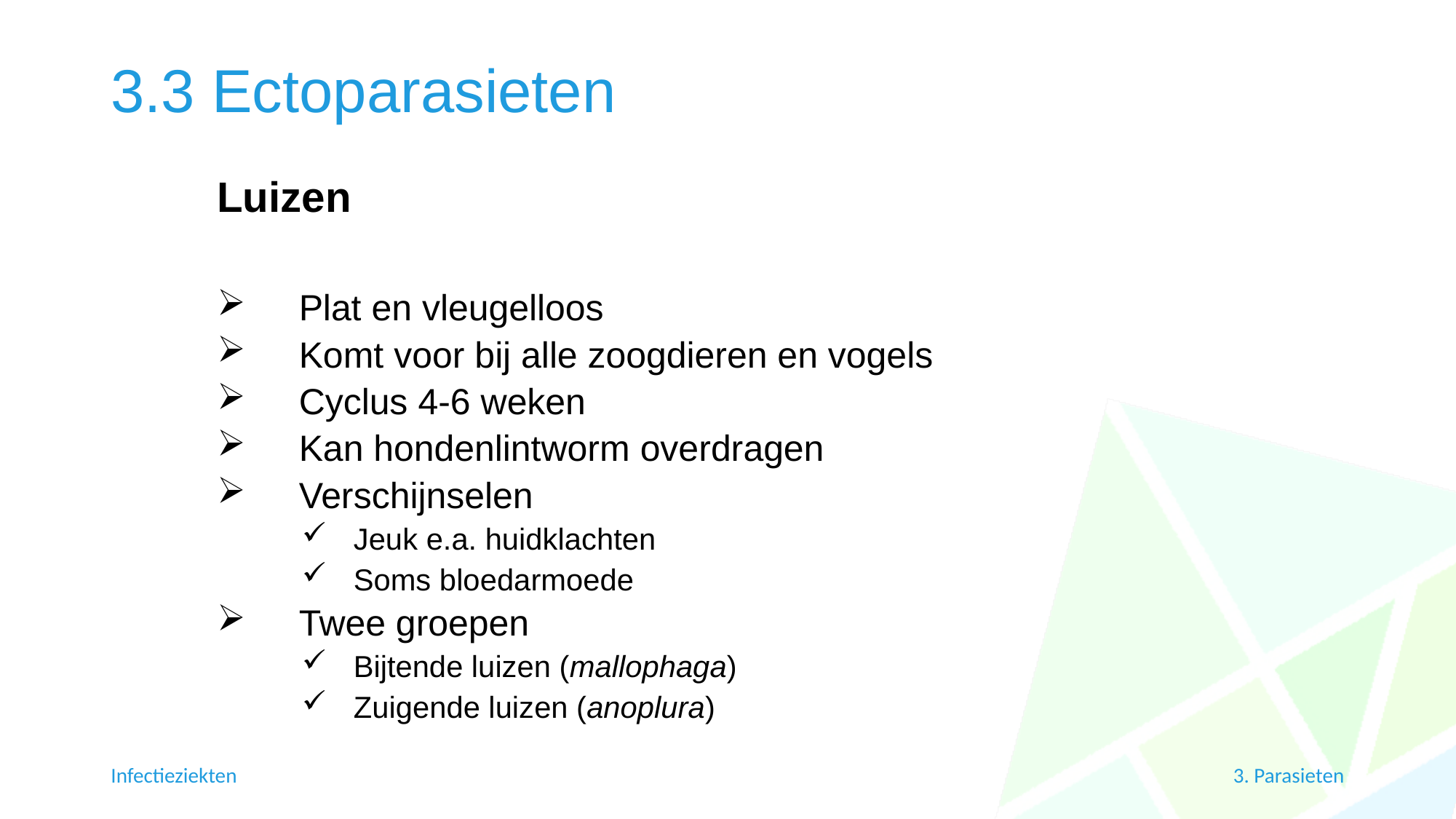

# 3.3 Ectoparasieten
Luizen

Plat en vleugelloos
Komt voor bij alle zoogdieren en vogels
Cyclus 4-6 weken
Kan hondenlintworm overdragen
Verschijnselen
Jeuk e.a. huidklachten
Soms bloedarmoede
Twee groepen
Bijtende luizen (mallophaga)
Zuigende luizen (anoplura)

Infectieziekten
3. Parasieten